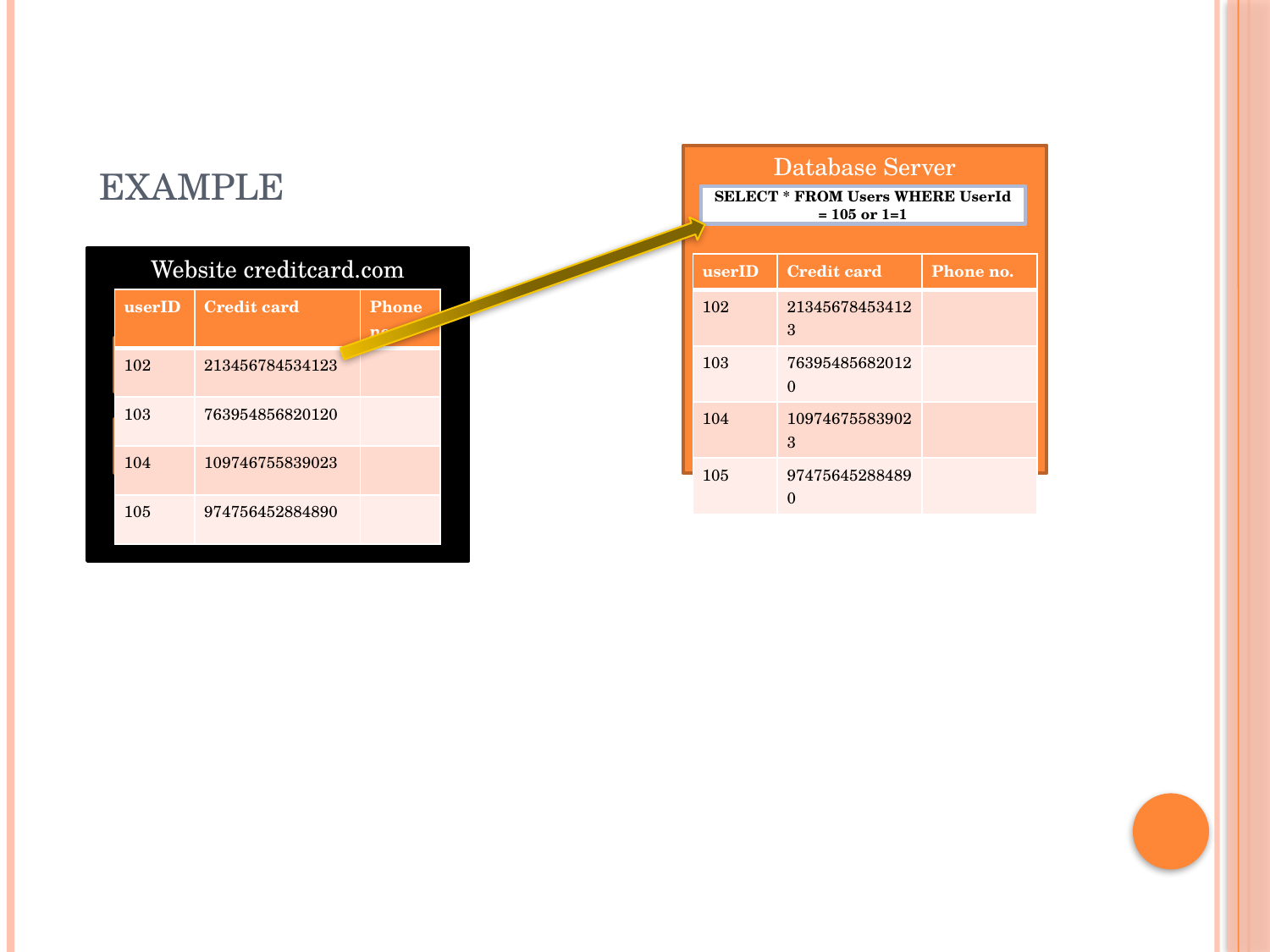

Database Server
# Example
SELECT * FROM Users WHERE UserId = 105 or 1=1
Website creditcard.com
| userID | Credit card | Phone no. |
| --- | --- | --- |
| 102 | 213456784534123 |  |
| 103 | 763954856820120 |  |
| 104 | 109746755839023 |  |
| 105 | 974756452884890 |  |

| userID | Credit card | Phone no. |
| --- | --- | --- |
| 102 | 213456784534123 |  |
| 103 | 763954856820120 |  |
| 104 | 109746755839023 |  |
| 105 | 974756452884890 |  |
UserID

105 OR 1 = 1
Password

***********